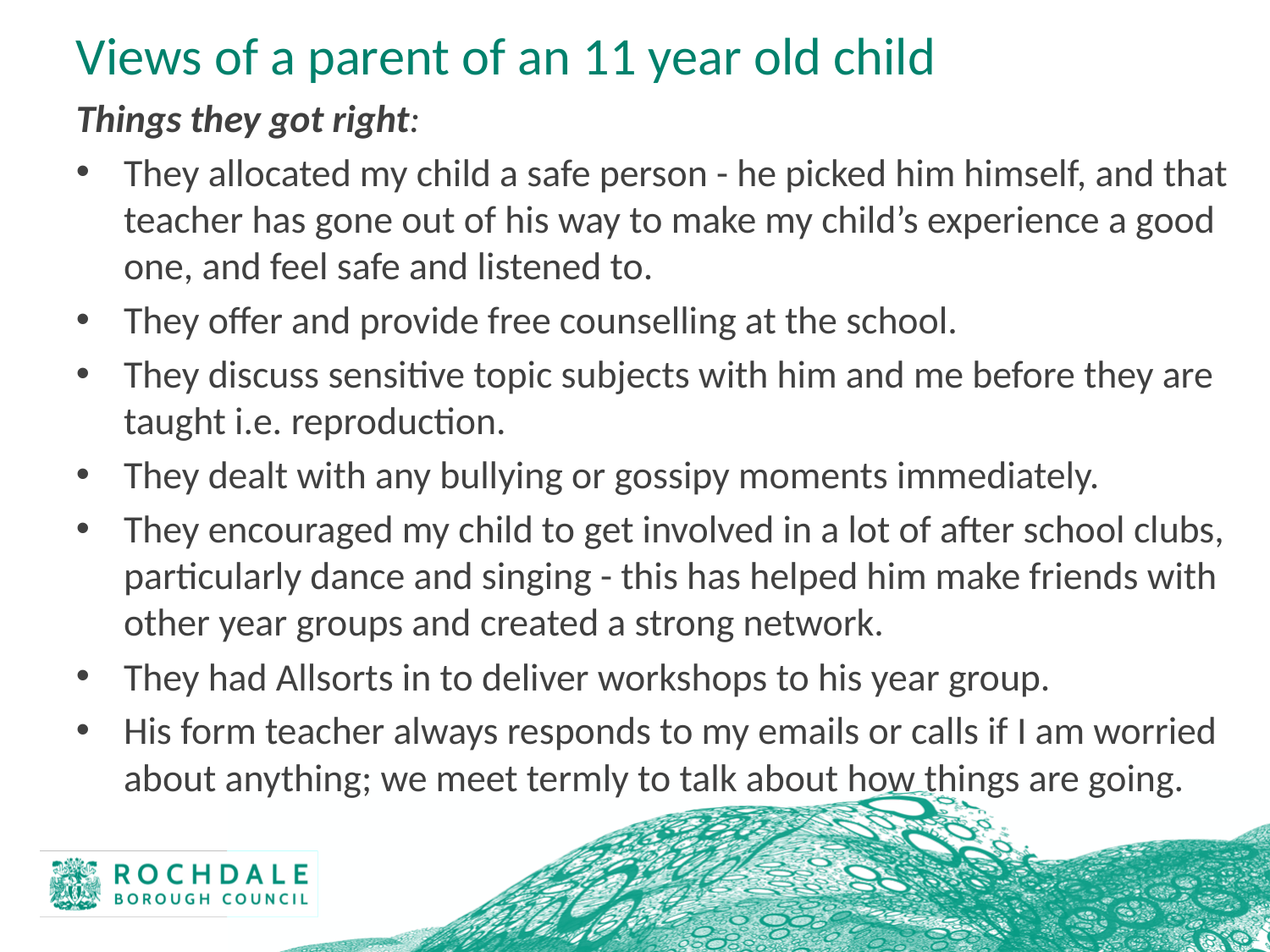

# Views of a parent of an 11 year old child
Things they got right:
They allocated my child a safe person - he picked him himself, and that teacher has gone out of his way to make my child’s experience a good one, and feel safe and listened to.
They offer and provide free counselling at the school.
They discuss sensitive topic subjects with him and me before they are taught i.e. reproduction.
They dealt with any bullying or gossipy moments immediately.
They encouraged my child to get involved in a lot of after school clubs, particularly dance and singing - this has helped him make friends with other year groups and created a strong network.
They had Allsorts in to deliver workshops to his year group.
His form teacher always responds to my emails or calls if I am worried about anything; we meet termly to talk about how things are going.